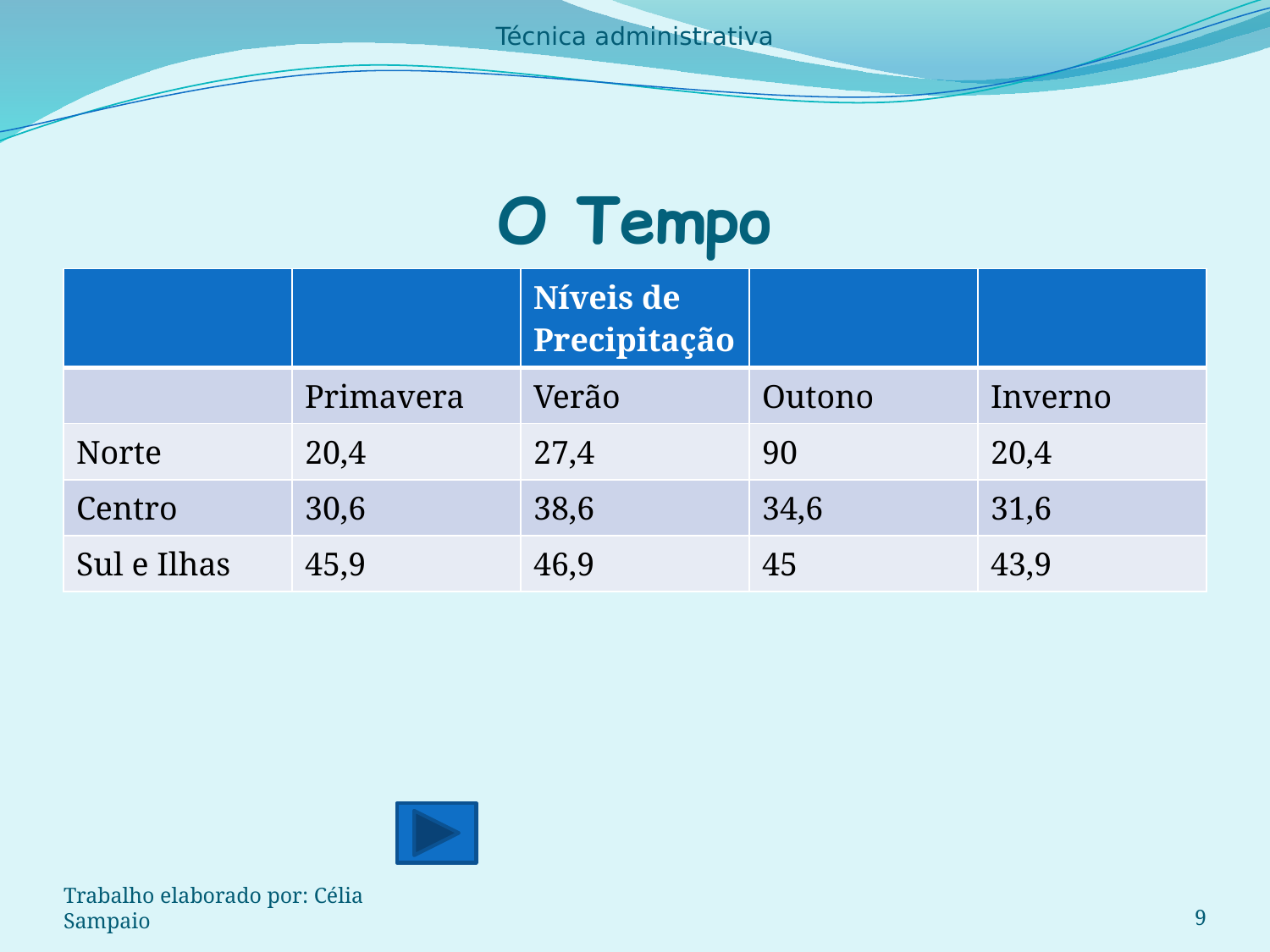

Técnica administrativa
# O Tempo
|  |  | Níveis de Precipitação |  |  |
| --- | --- | --- | --- | --- |
|  | Primavera | Verão | Outono | Inverno |
| Norte | 20,4 | 27,4 | 90 | 20,4 |
| Centro | 30,6 | 38,6 | 34,6 | 31,6 |
| Sul e Ilhas | 45,9 | 46,9 | 45 | 43,9 |

9
Trabalho elaborado por: Célia Sampaio